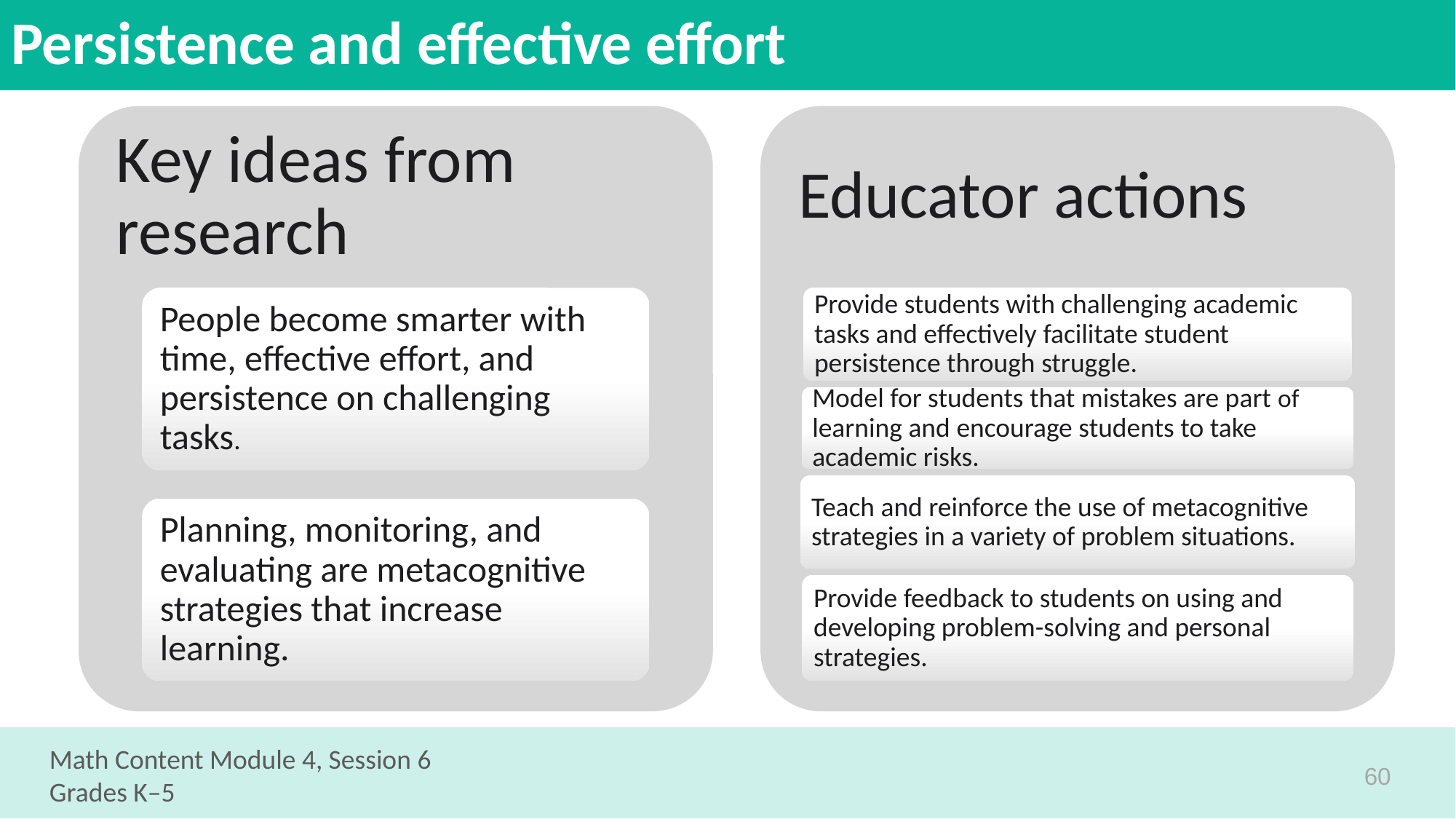

# Persistence and effective effort
Key ideas from research
People become smarter with time, effective effort, and persistence on challenging tasks.
Planning, monitoring, and evaluating are metacognitive strategies that increase learning.
Educator actions
Provide students with challenging academic tasks and effectively facilitate student persistence through struggle.
Model for students that mistakes are part of learning and encourage students to take academic risks.
Teach and reinforce the use of metacognitive strategies in a variety of problem situations.
Provide feedback to students on using and developing problem-solving and personal strategies.
Math Content Module 4, Session 6
Grades K–5
60